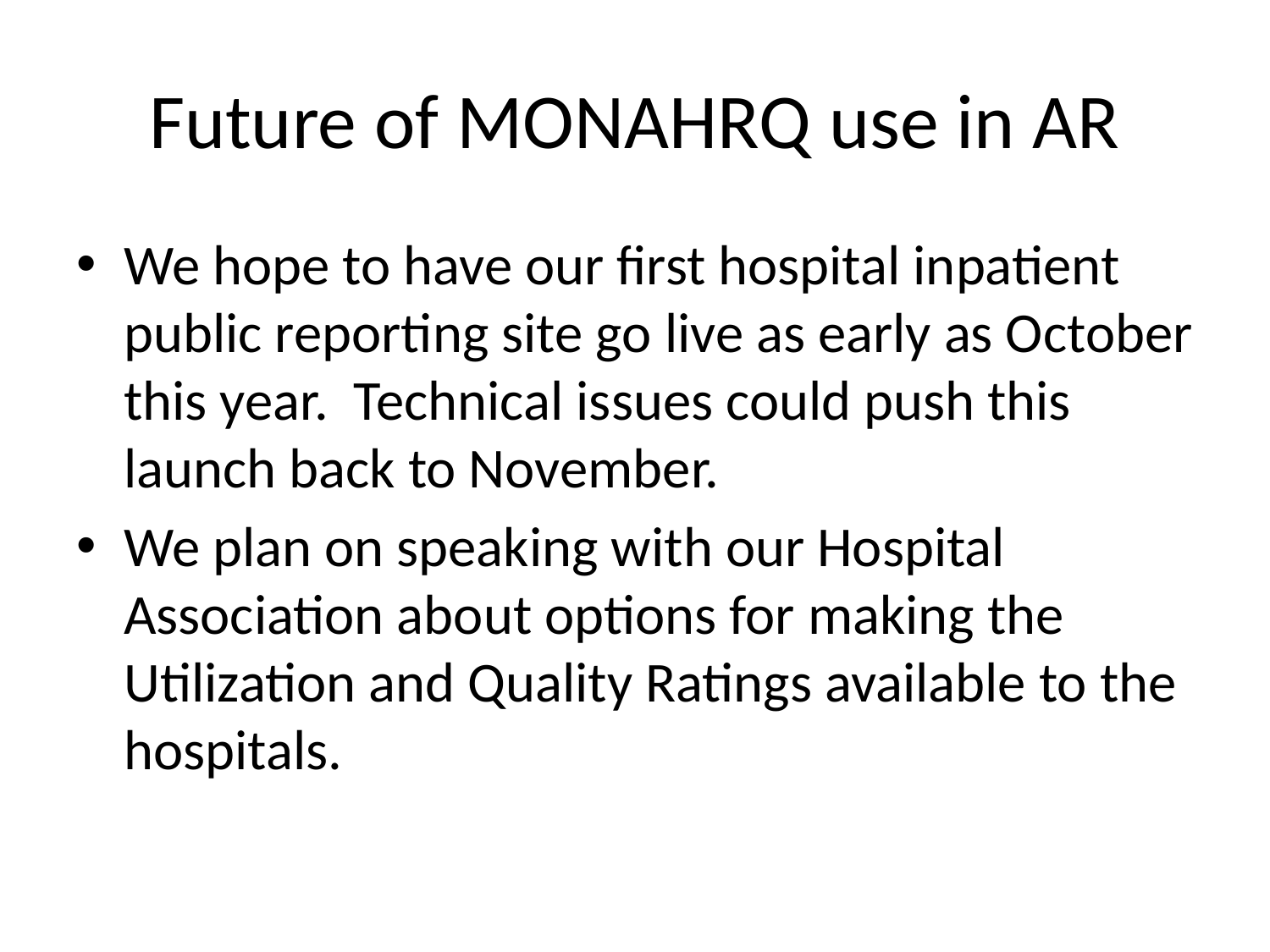

# Future of MONAHRQ use in AR
We hope to have our first hospital inpatient public reporting site go live as early as October this year.  Technical issues could push this launch back to November.
We plan on speaking with our Hospital Association about options for making the Utilization and Quality Ratings available to the hospitals.